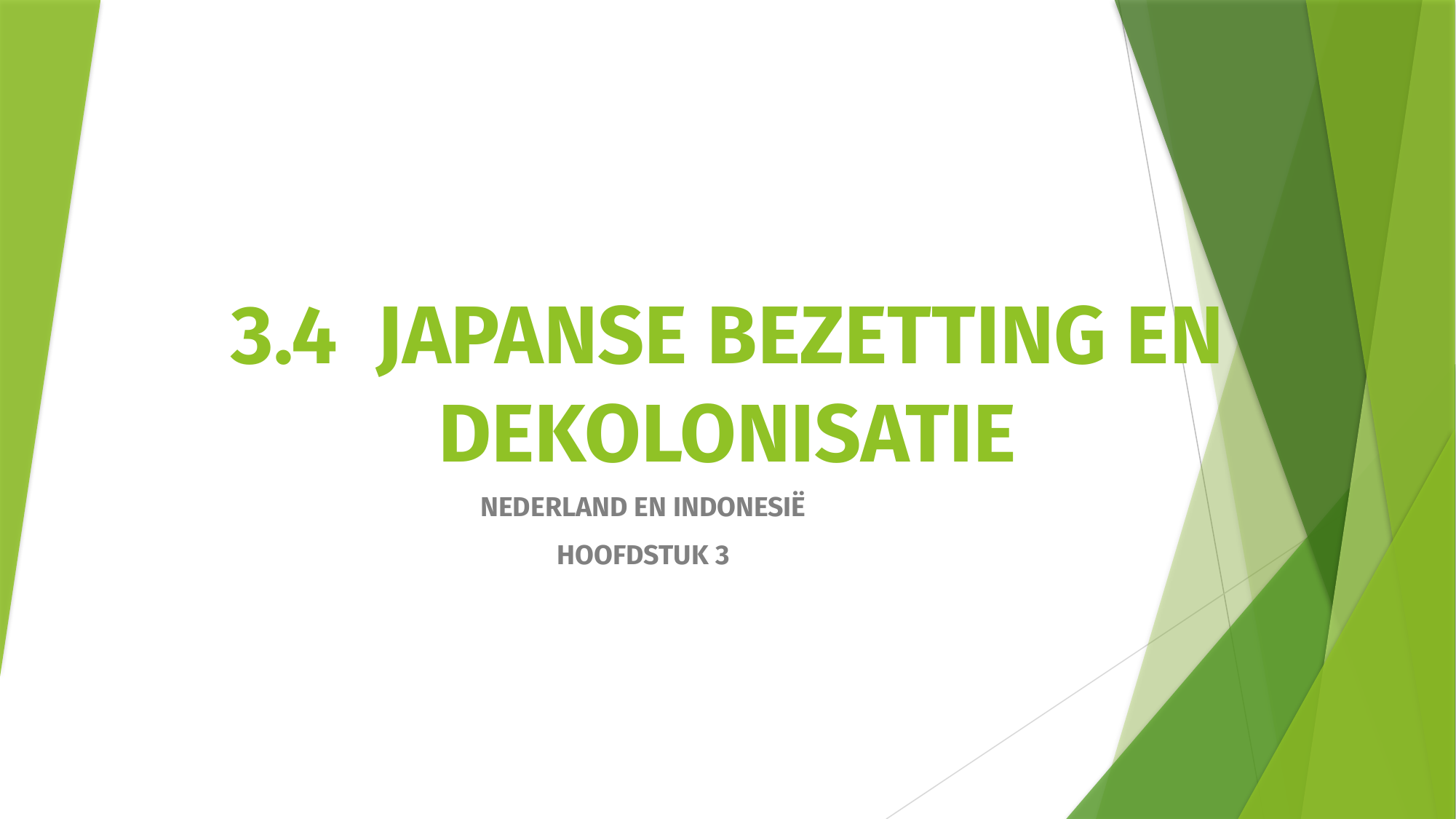

# 3.4  JAPANSE BEZETTING EN DEKOLONISATIE
NEDERLAND EN INDONESIË
HOOFDSTUK 3